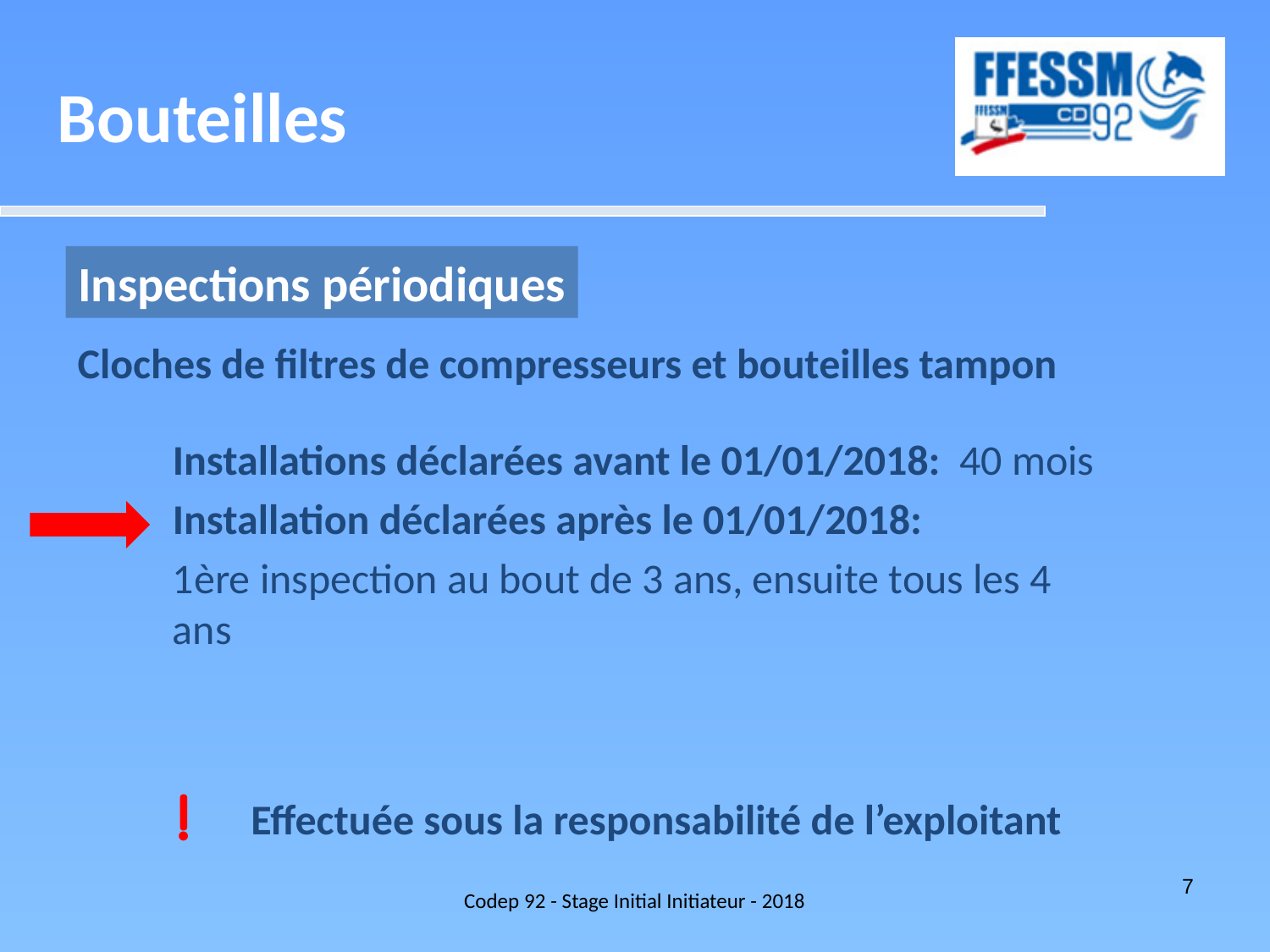

Bouteilles
Inspections périodiques
Cloches de filtres de compresseurs et bouteilles tampon
Installations déclarées avant le 01/01/2018:  40 mois
Installation déclarées après le 01/01/2018:
1ère inspection au bout de 3 ans, ensuite tous les 4 ans

!
Effectuée sous la responsabilité de l’exploitant
Codep 92 - Stage Initial Initiateur - 2018
7